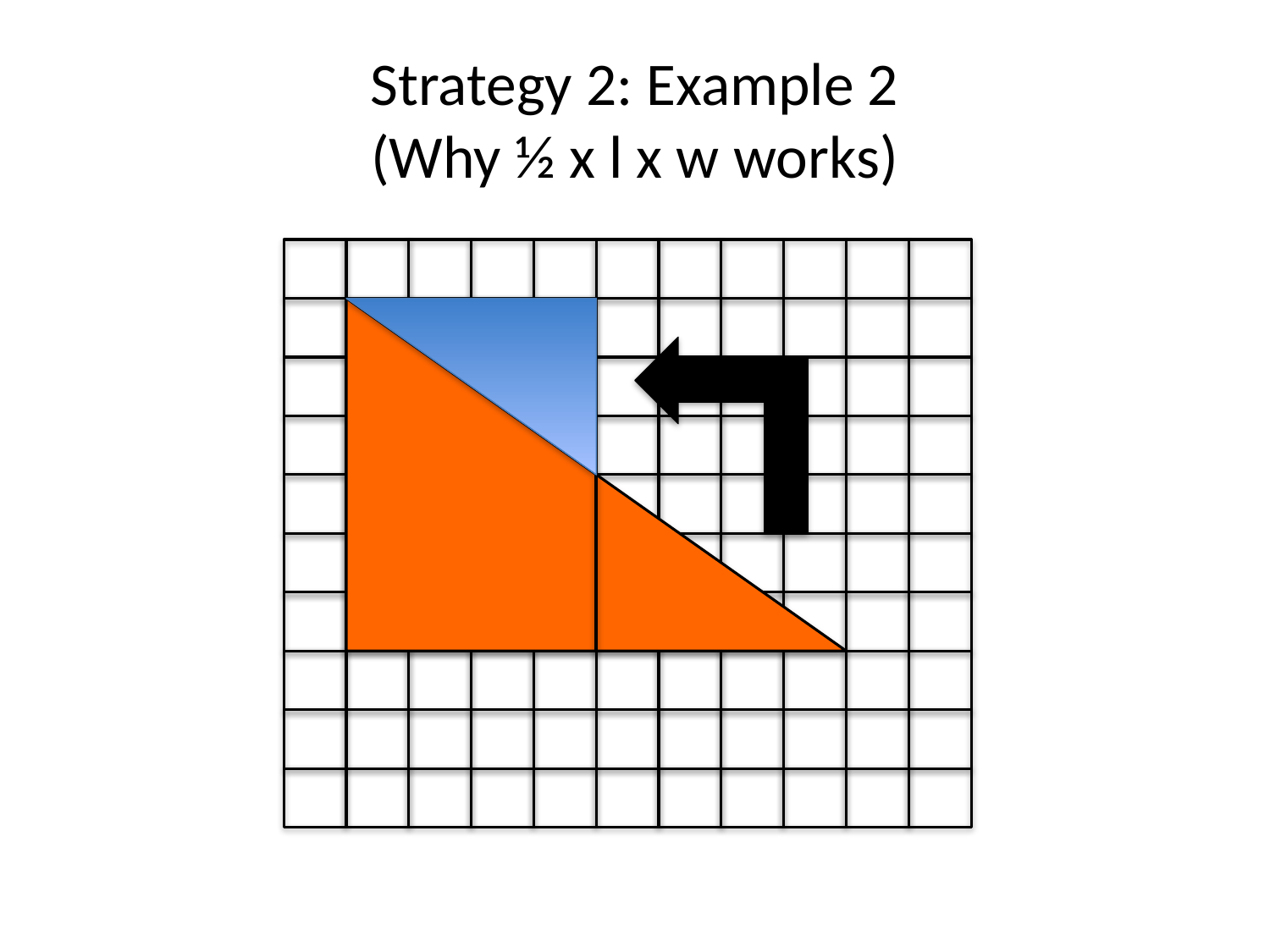

# Strategy 2: Example 2 (Why ½ x l x w works)